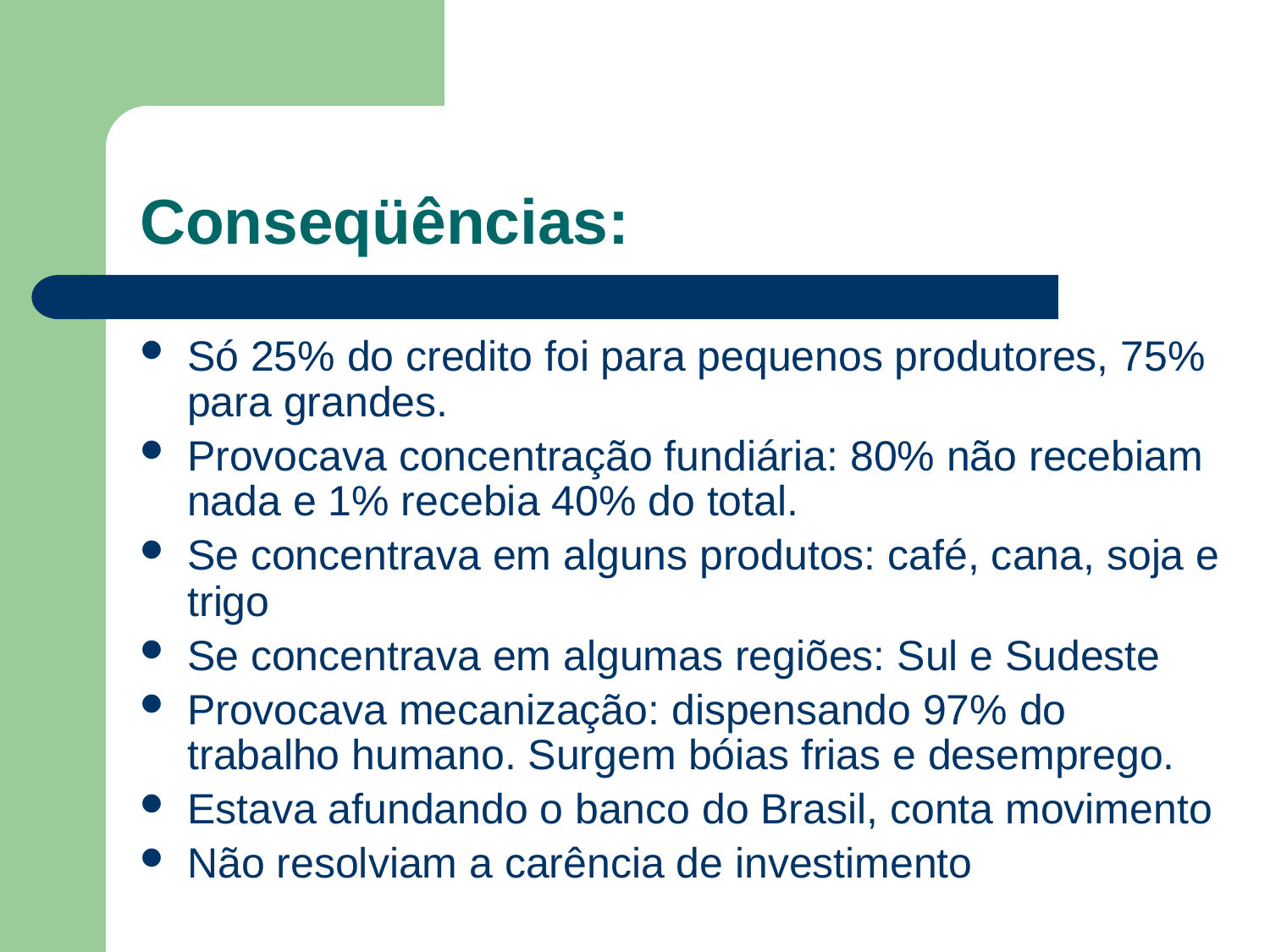

# Conseqüências:
Só 25% do credito foi para pequenos produtores, 75% para grandes.
Provocava concentração fundiária: 80% não recebiam nada e 1% recebia 40% do total.
Se concentrava em alguns produtos: café, cana, soja e trigo
Se concentrava em algumas regiões: Sul e Sudeste
Provocava mecanização: dispensando 97% do trabalho humano. Surgem bóias frias e desemprego.
Estava afundando o banco do Brasil, conta movimento
Não resolviam a carência de investimento